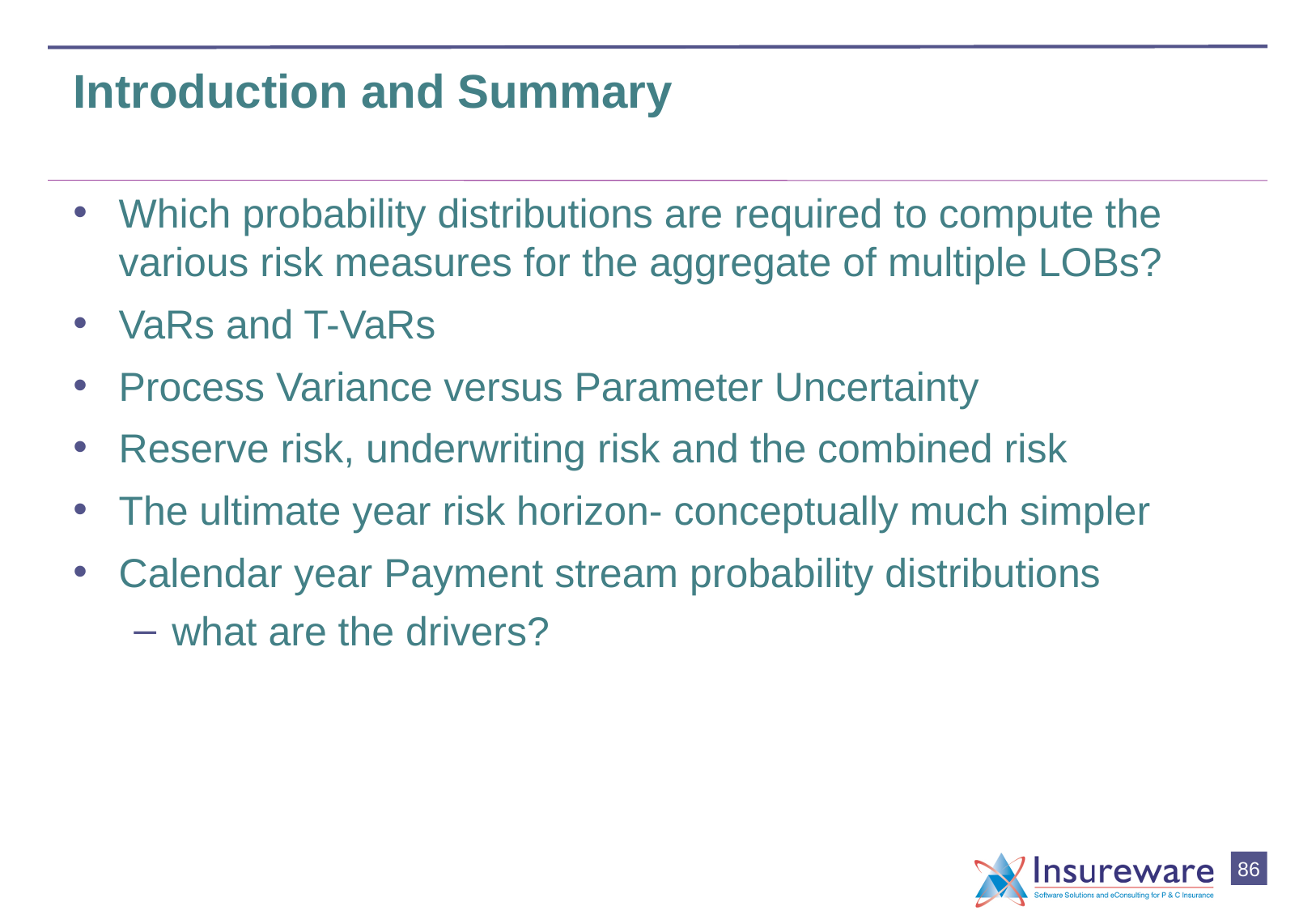

# Introduction and Summary
Which probability distributions are required to compute the various risk measures for the aggregate of multiple LOBs?
VaRs and T-VaRs
Process Variance versus Parameter Uncertainty
Reserve risk, underwriting risk and the combined risk
The ultimate year risk horizon- conceptually much simpler
Calendar year Payment stream probability distributions
what are the drivers?

86